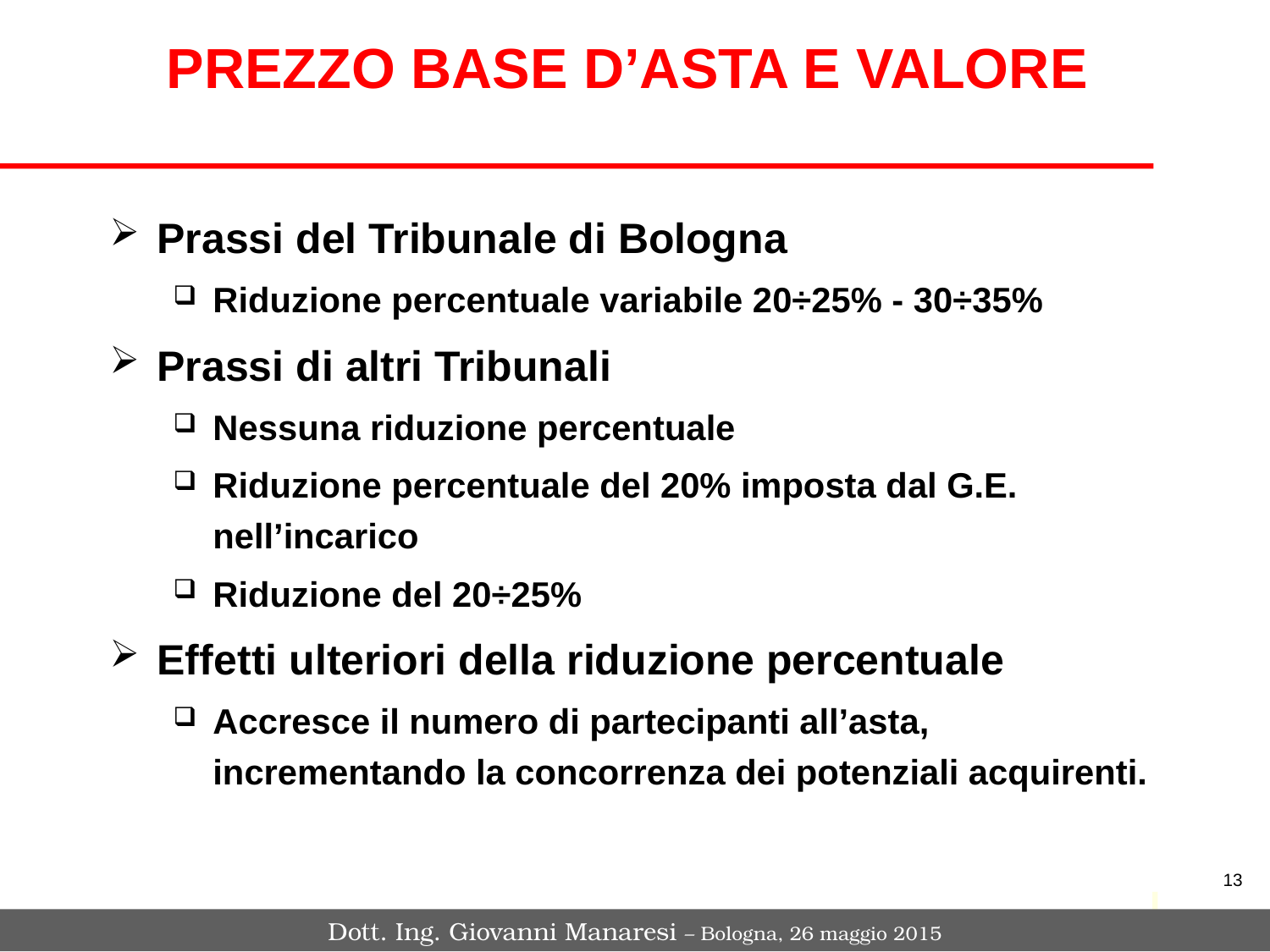

# PREZZO BASE D’ASTA E VALORE
Prassi del Tribunale di Bologna
Riduzione percentuale variabile 20÷25% - 30÷35%
Prassi di altri Tribunali
Nessuna riduzione percentuale
Riduzione percentuale del 20% imposta dal G.E. nell’incarico
Riduzione del 20÷25%
Effetti ulteriori della riduzione percentuale
Accresce il numero di partecipanti all’asta, incrementando la concorrenza dei potenziali acquirenti.
13